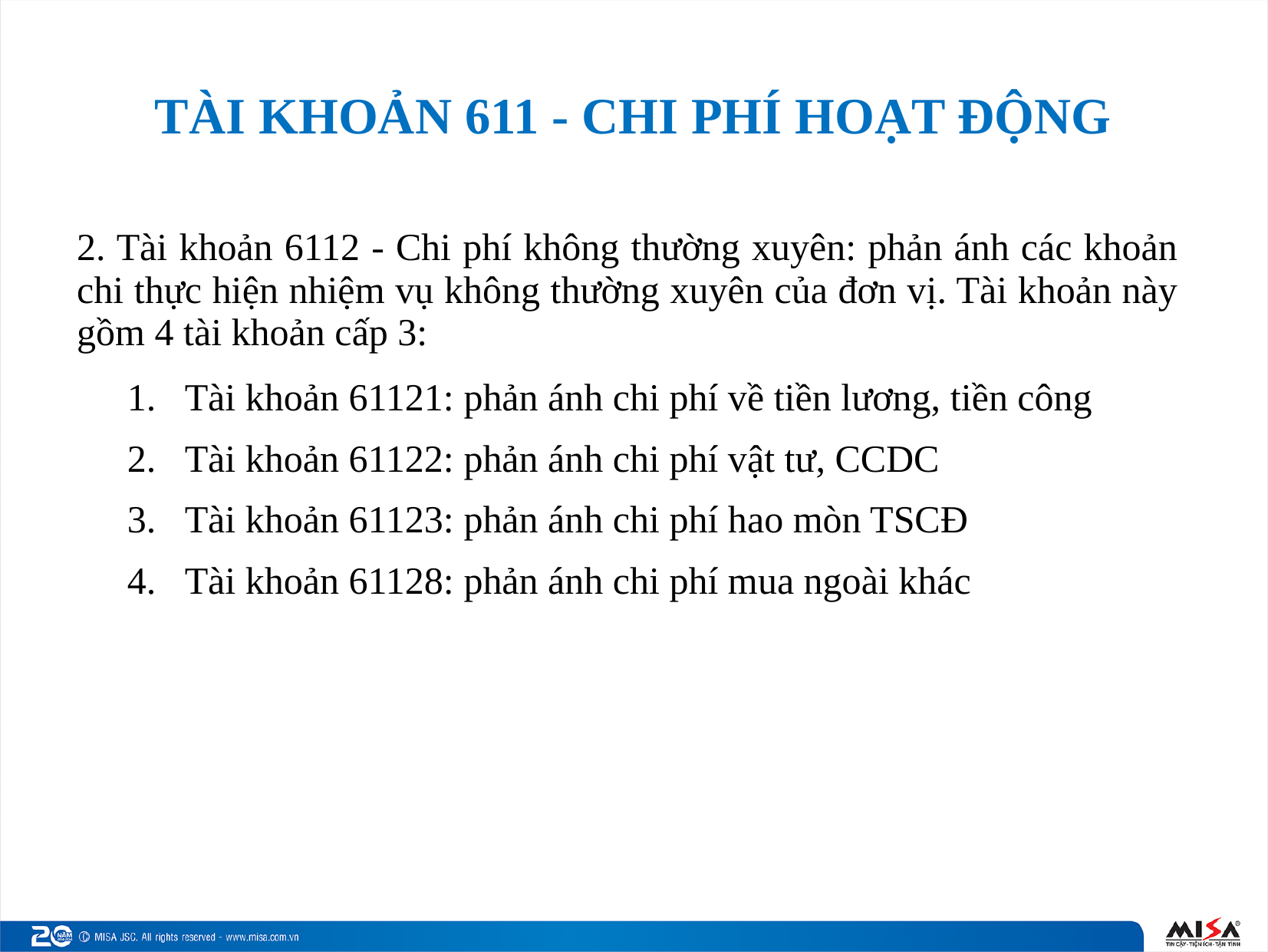

# TÀI KHOẢN 611 - CHI PHÍ HOẠT ĐỘNG
2. Tài khoản 6112 - Chi phí không thường xuyên: phản ánh các khoản chi thực hiện nhiệm vụ không thường xuyên của đơn vị. Tài khoản này gồm 4 tài khoản cấp 3:
Tài khoản 61121: phản ánh chi phí về tiền lương, tiền công
Tài khoản 61122: phản ánh chi phí vật tư, CCDC
Tài khoản 61123: phản ánh chi phí hao mòn TSCĐ
Tài khoản 61128: phản ánh chi phí mua ngoài khác